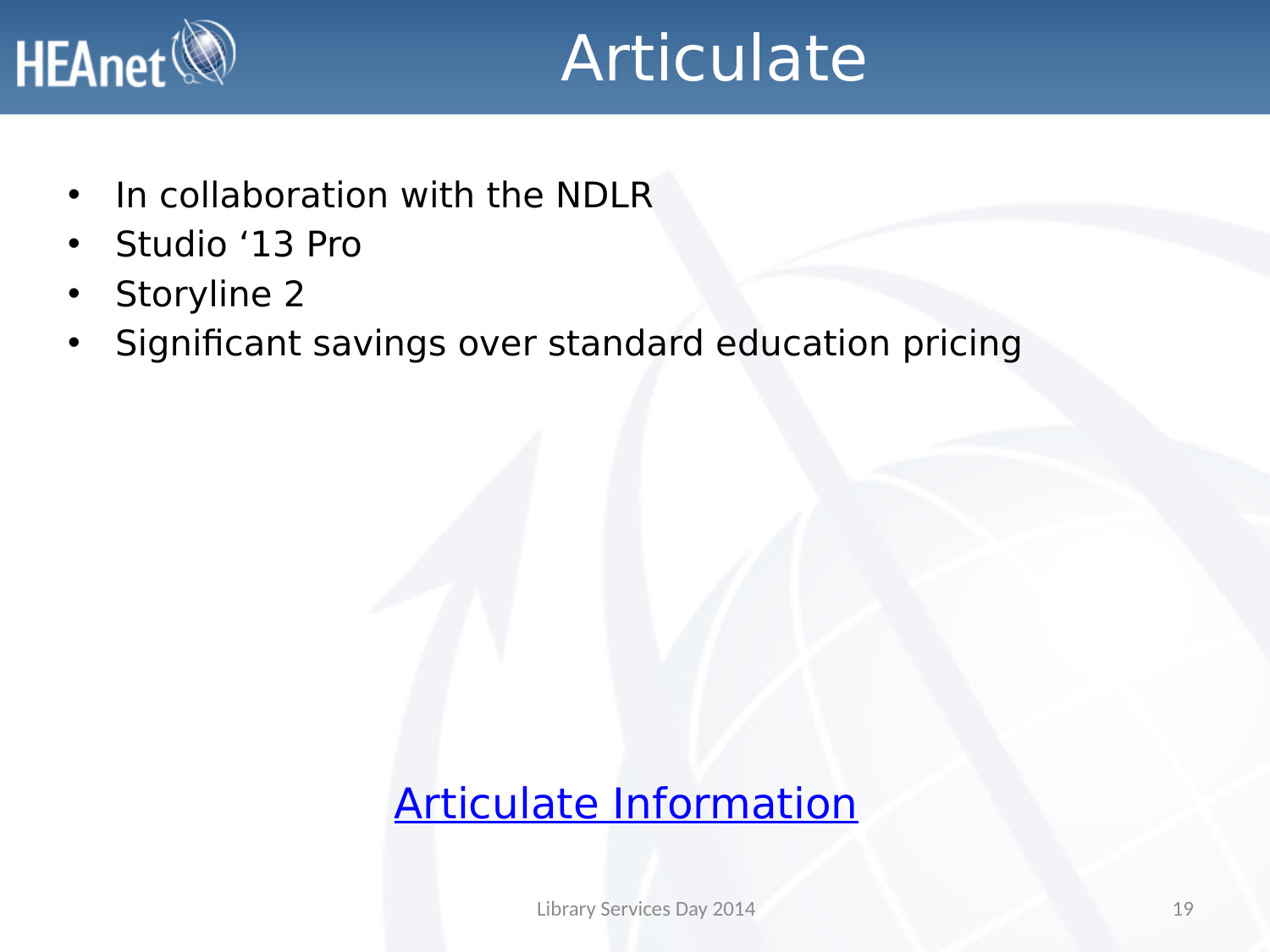

# Articulate
In collaboration with the NDLR
Studio ‘13 Pro
Storyline 2
Significant savings over standard education pricing

Articulate Information

Library Services Day 2014
19